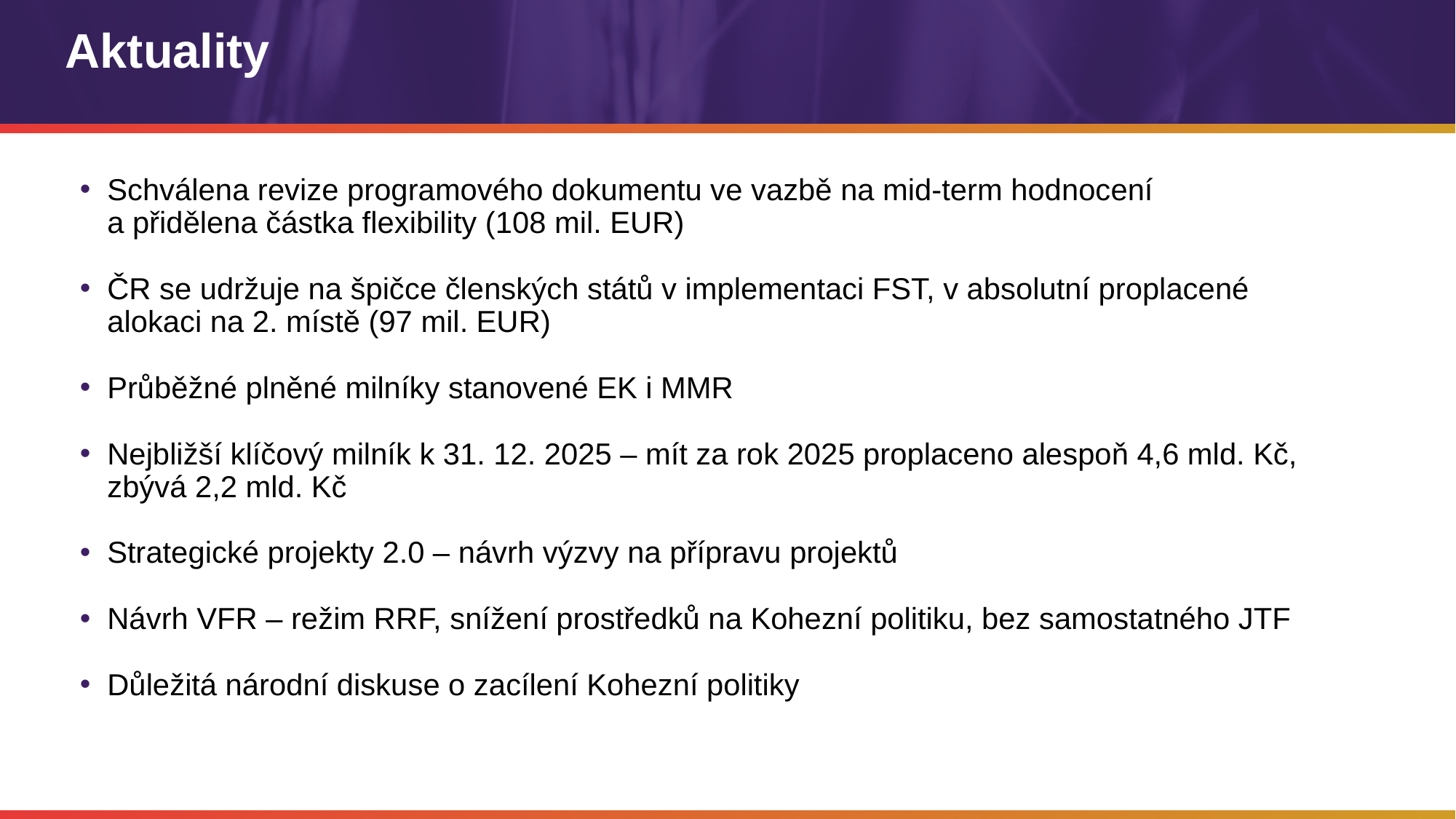

# Aktuality
Schválena revize programového dokumentu ve vazbě na mid-term hodnocení
a přidělena částka flexibility (108 mil. EUR)
ČR se udržuje na špičce členských států v implementaci FST, v absolutní proplacené alokaci na 2. místě (97 mil. EUR)
Průběžné plněné milníky stanovené EK i MMR
Nejbližší klíčový milník k 31. 12. 2025 – mít za rok 2025 proplaceno alespoň 4,6 mld. Kč, zbývá 2,2 mld. Kč
Strategické projekty 2.0 – návrh výzvy na přípravu projektů
Návrh VFR – režim RRF, snížení prostředků na Kohezní politiku, bez samostatného JTF
Důležitá národní diskuse o zacílení Kohezní politiky